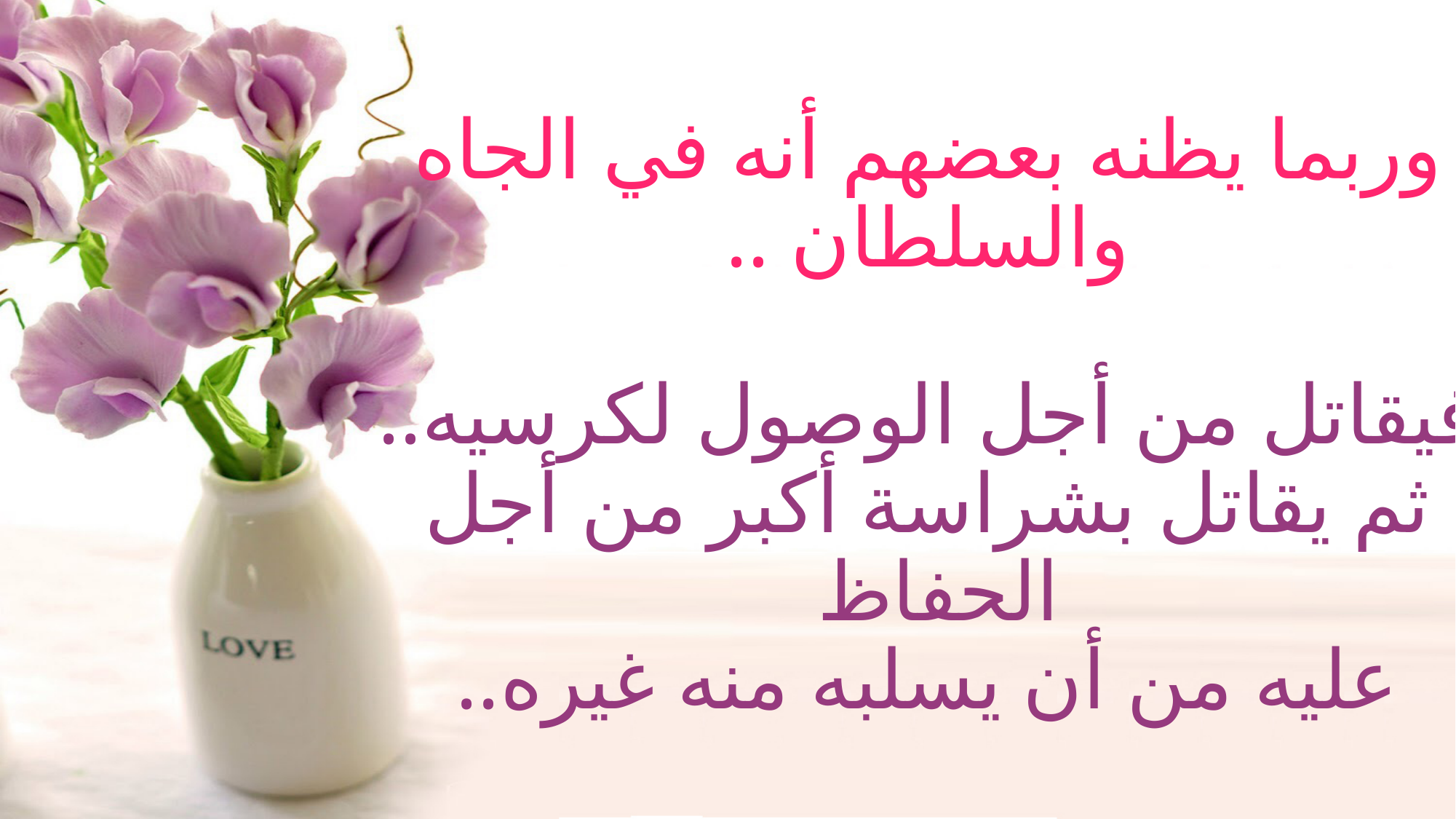

# وربما يظنه بعضهم أنه في الجاه والسلطان .. فيقاتل من أجل الوصول لكرسيه.. ثم يقاتل بشراسة أكبر من أجل الحفاظ عليه من أن يسلبه منه غيره..